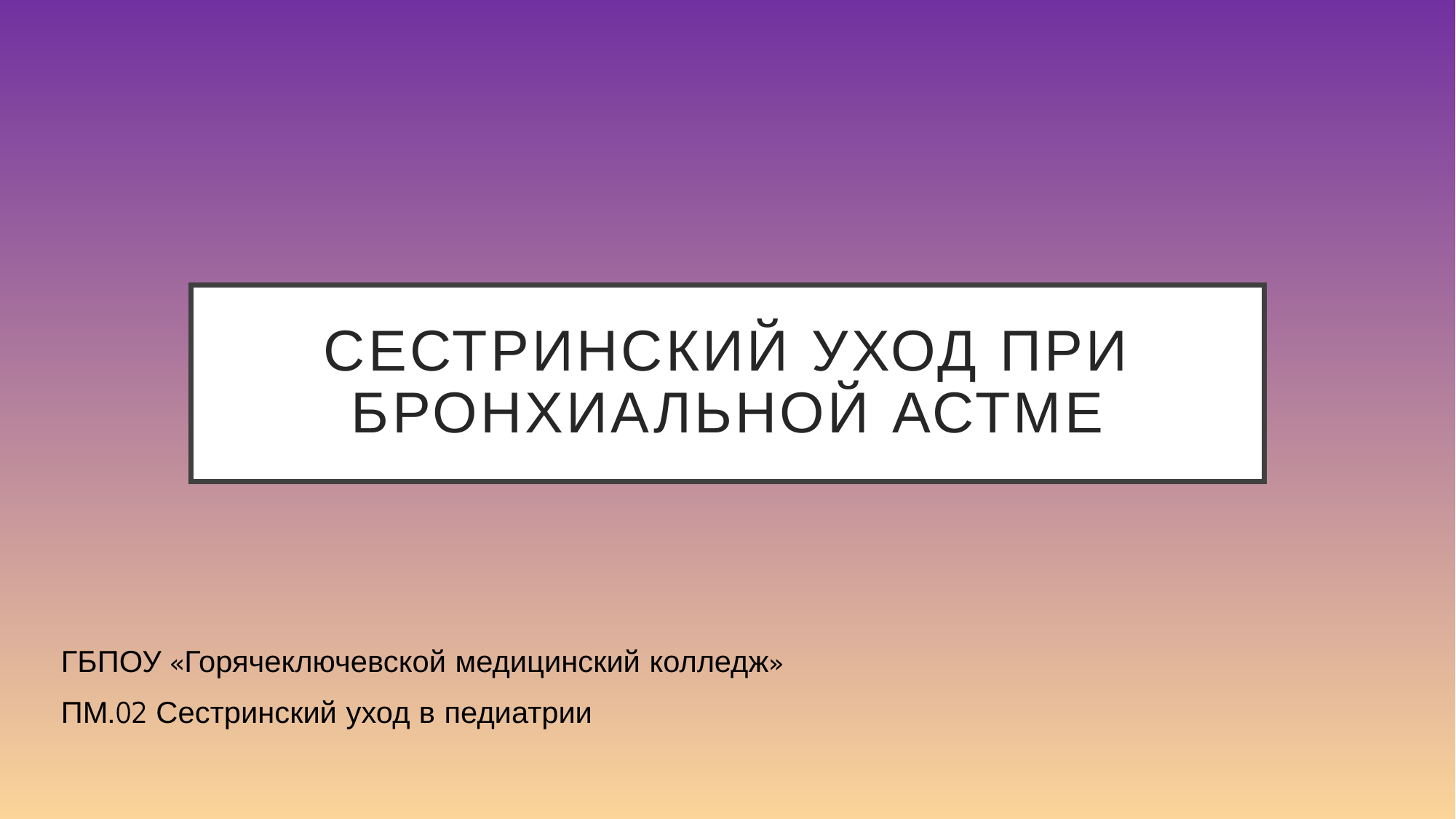

# Сестринский уход при бронхиальной астме
ГБПОУ «Горячеключевской медицинский колледж»
ПМ.02 Сестринский уход в педиатрии